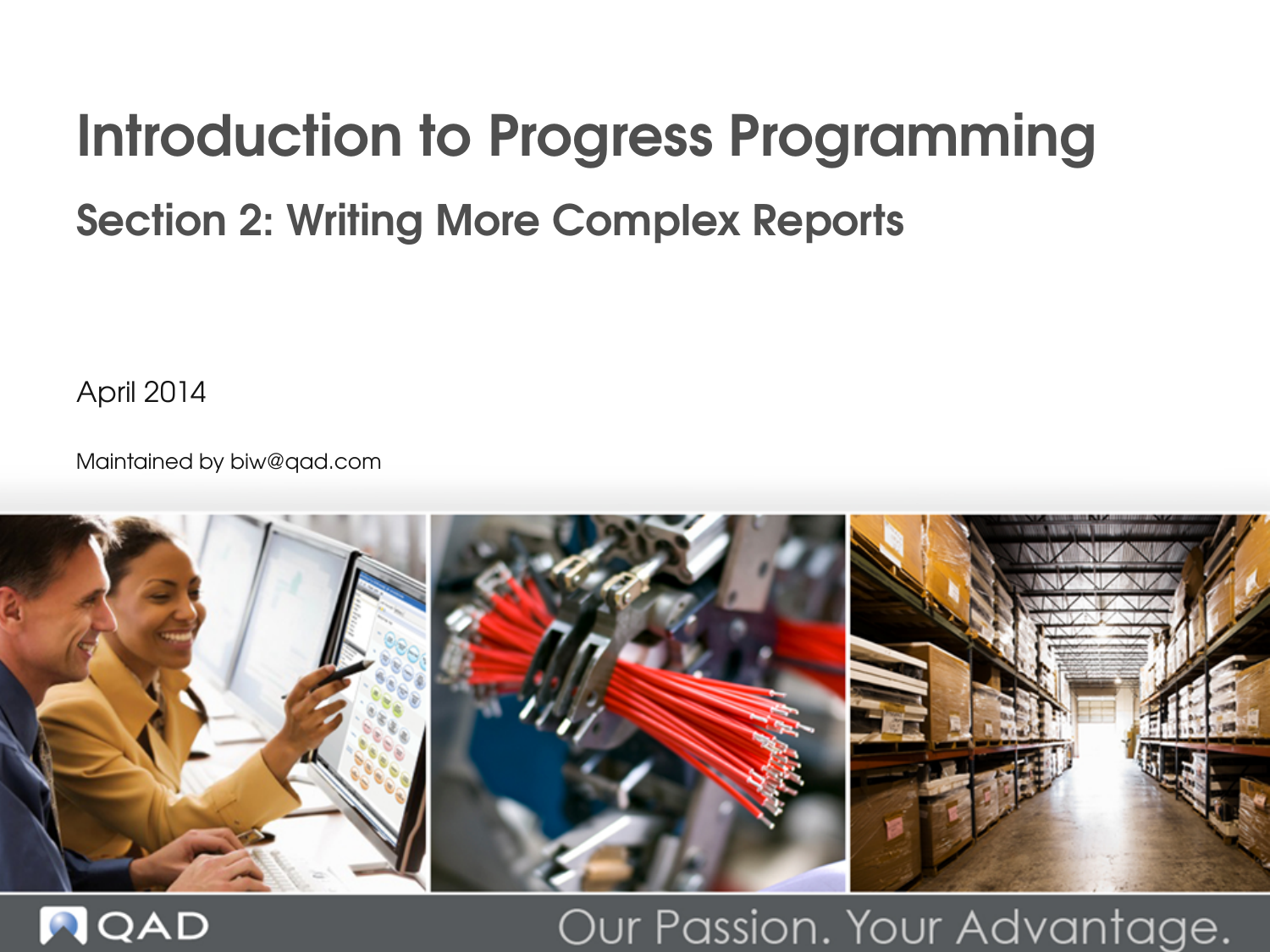

# Introduction to Progress Programming
Section 2: Writing More Complex Reports

April 2014
Maintained by biw@qad.com